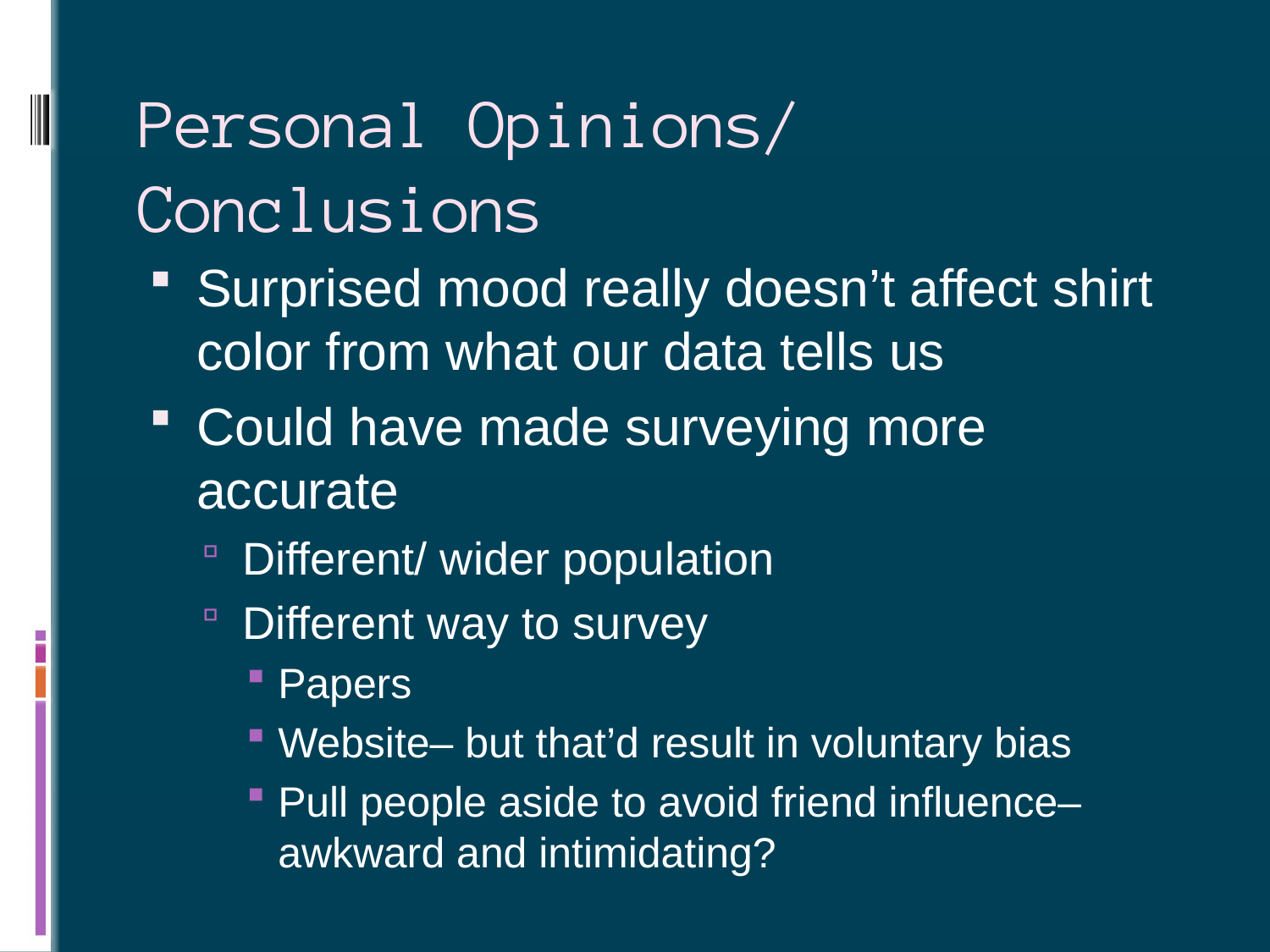

# Personal Opinions/ Conclusions
Surprised mood really doesn’t affect shirt color from what our data tells us
Could have made surveying more accurate
Different/ wider population
Different way to survey
Papers
Website– but that’d result in voluntary bias
Pull people aside to avoid friend influence– awkward and intimidating?